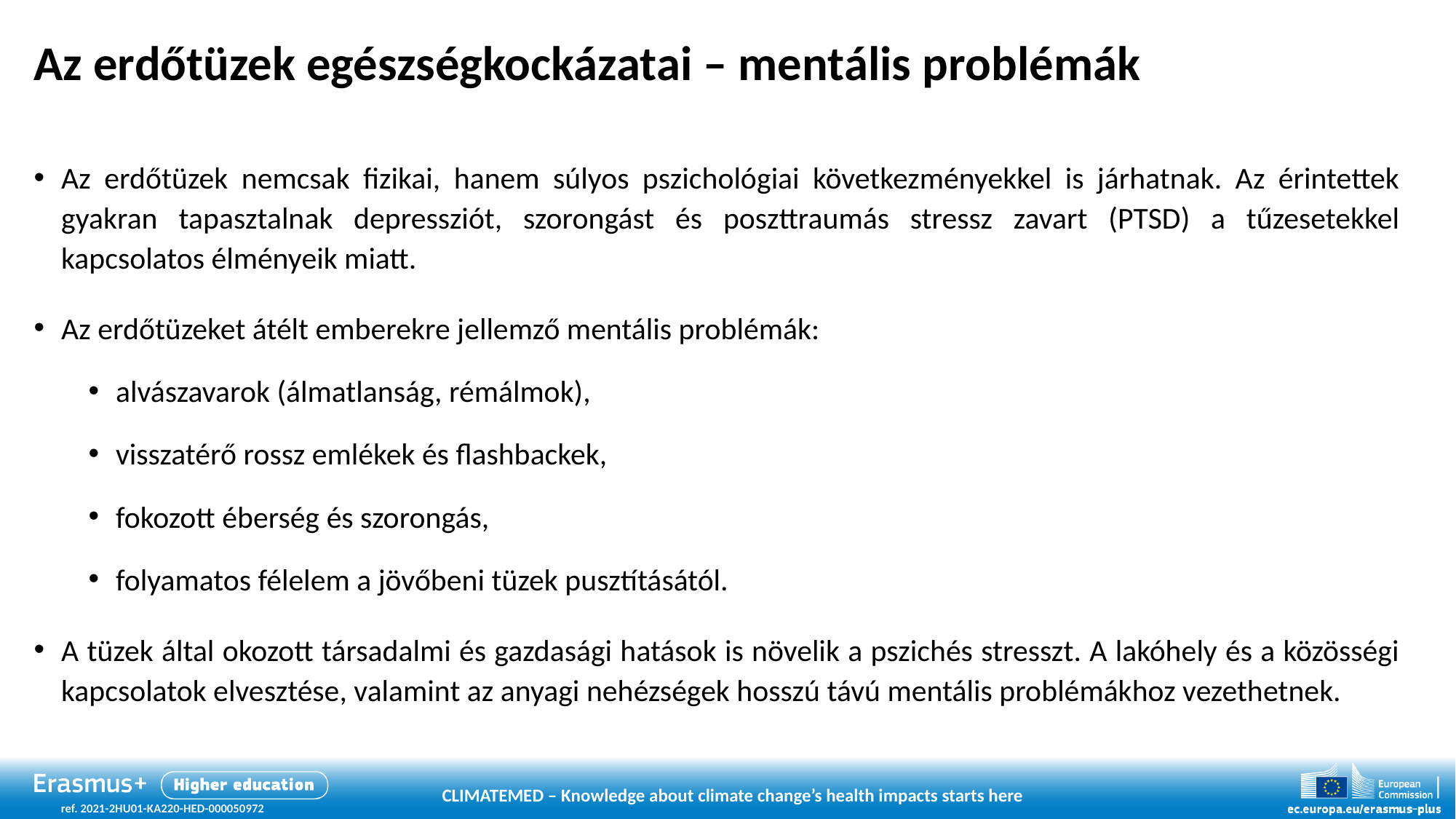

# Az erdőtüzek egészségkockázatai – mentális problémák
Az erdőtüzek nemcsak fizikai, hanem súlyos pszichológiai következményekkel is járhatnak. Az érintettek gyakran tapasztalnak depressziót, szorongást és poszttraumás stressz zavart (PTSD) a tűzesetekkel kapcsolatos élményeik miatt.
Az erdőtüzeket átélt emberekre jellemző mentális problémák:
alvászavarok (álmatlanság, rémálmok),
visszatérő rossz emlékek és flashbackek,
fokozott éberség és szorongás,
folyamatos félelem a jövőbeni tüzek pusztításától.
A tüzek által okozott társadalmi és gazdasági hatások is növelik a pszichés stresszt. A lakóhely és a közösségi kapcsolatok elvesztése, valamint az anyagi nehézségek hosszú távú mentális problémákhoz vezethetnek.